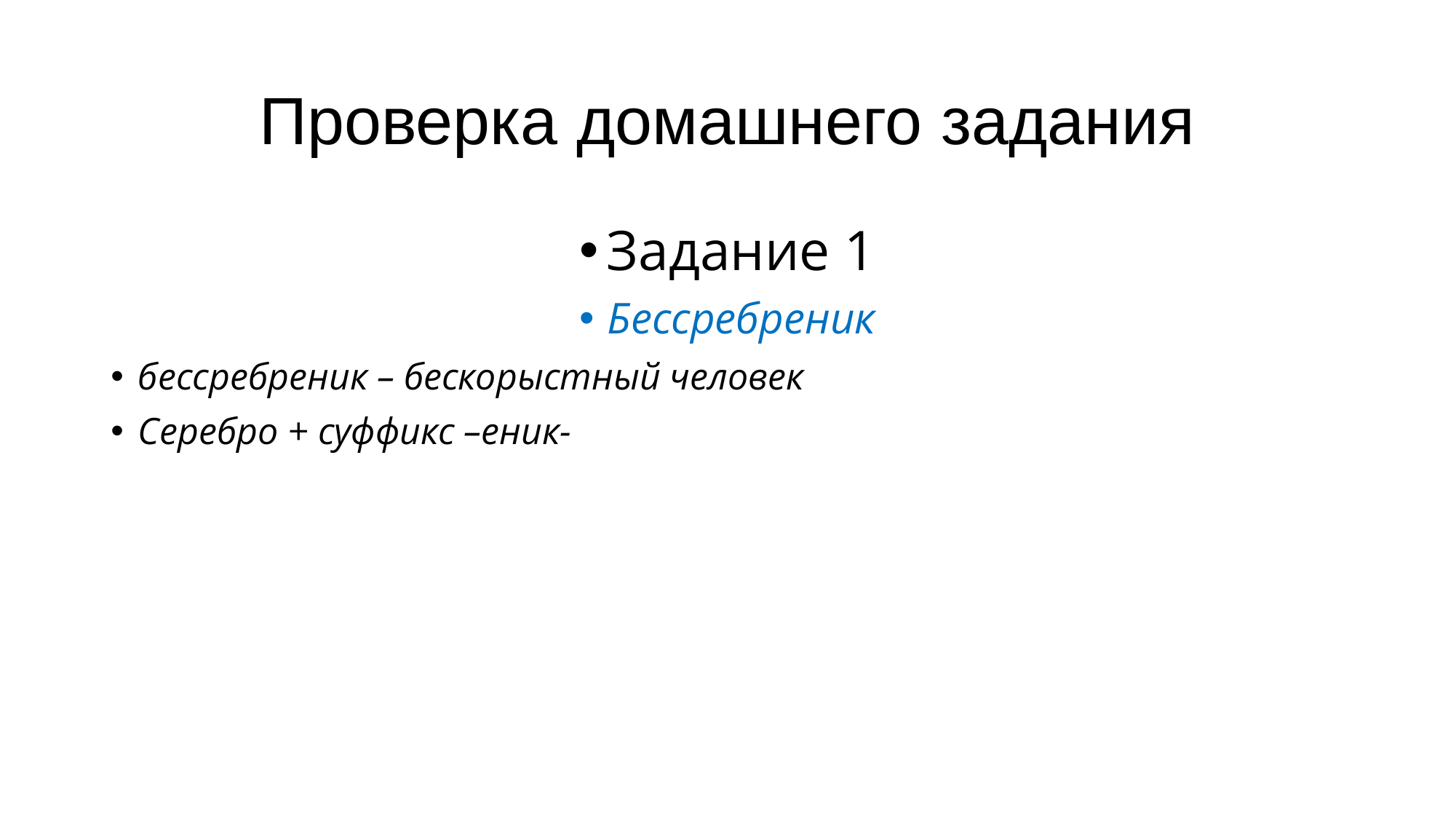

# Проверка домашнего задания
Задание 1
Бессребреник
бессребреник – бескорыстный человек
Серебро + суффикс –еник-